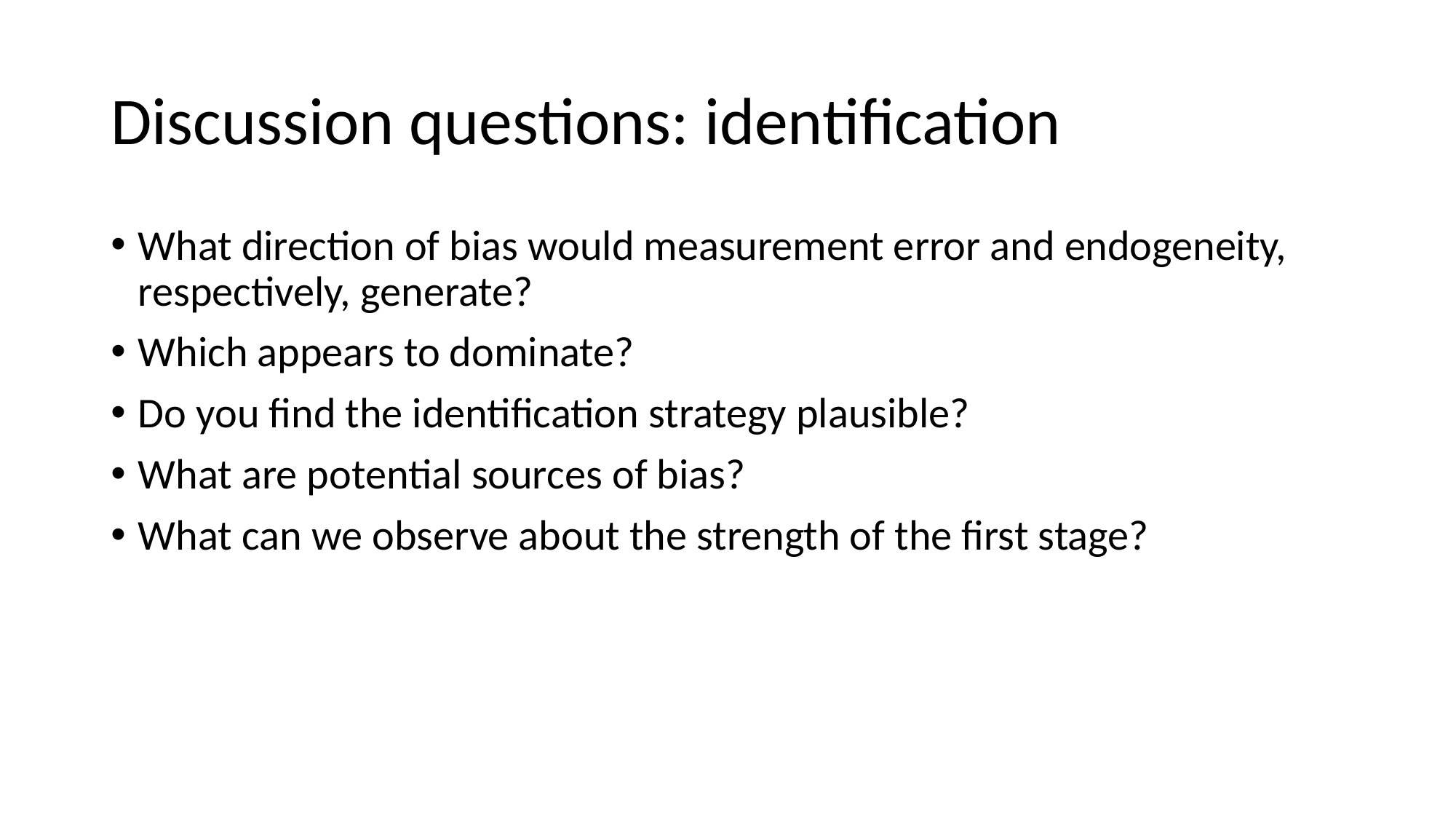

# Discussion questions: identification
What direction of bias would measurement error and endogeneity, respectively, generate?
Which appears to dominate?
Do you find the identification strategy plausible?
What are potential sources of bias?
What can we observe about the strength of the first stage?